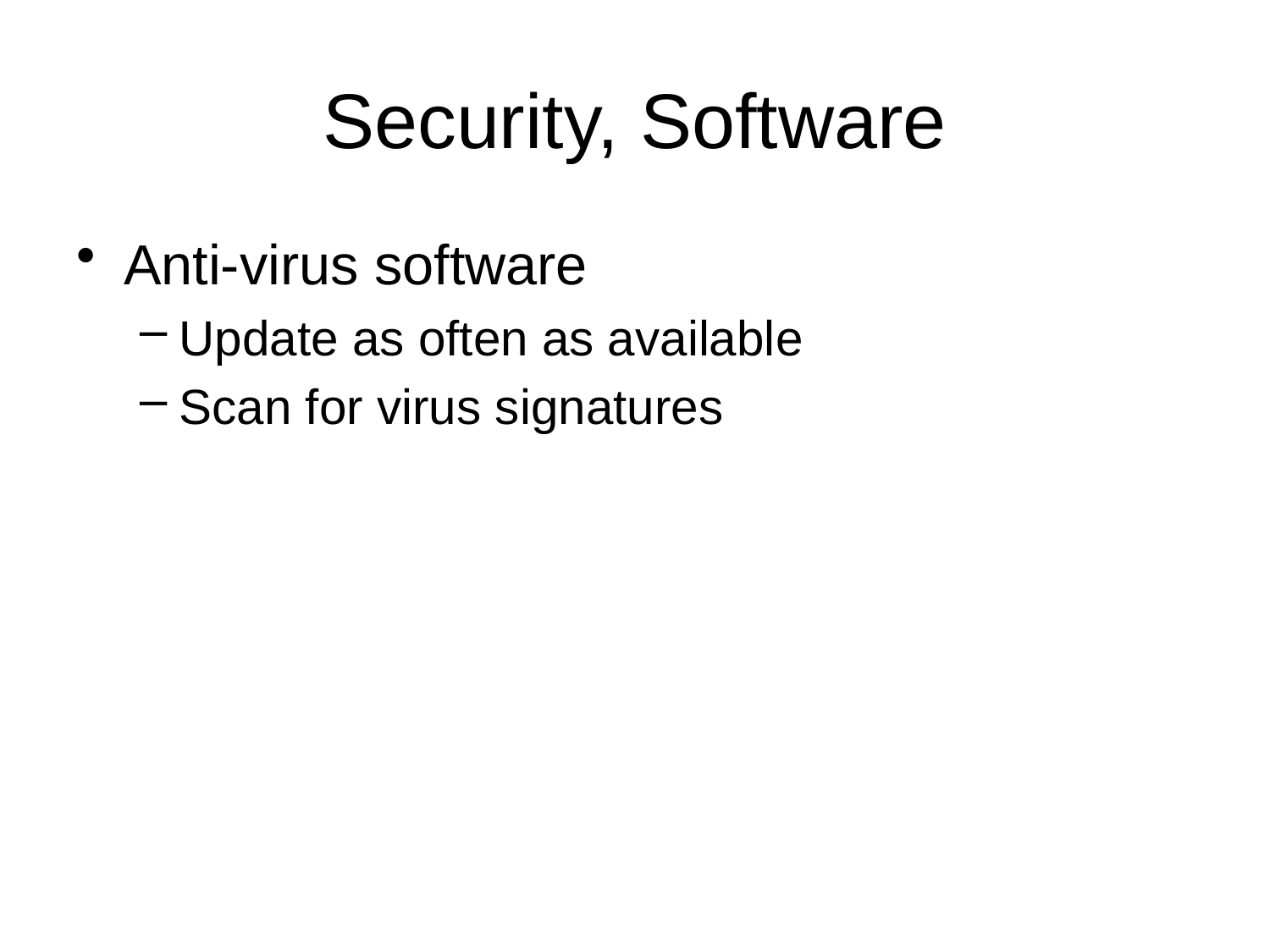

# Security, Software
Anti-virus software
Update as often as available
Scan for virus signatures